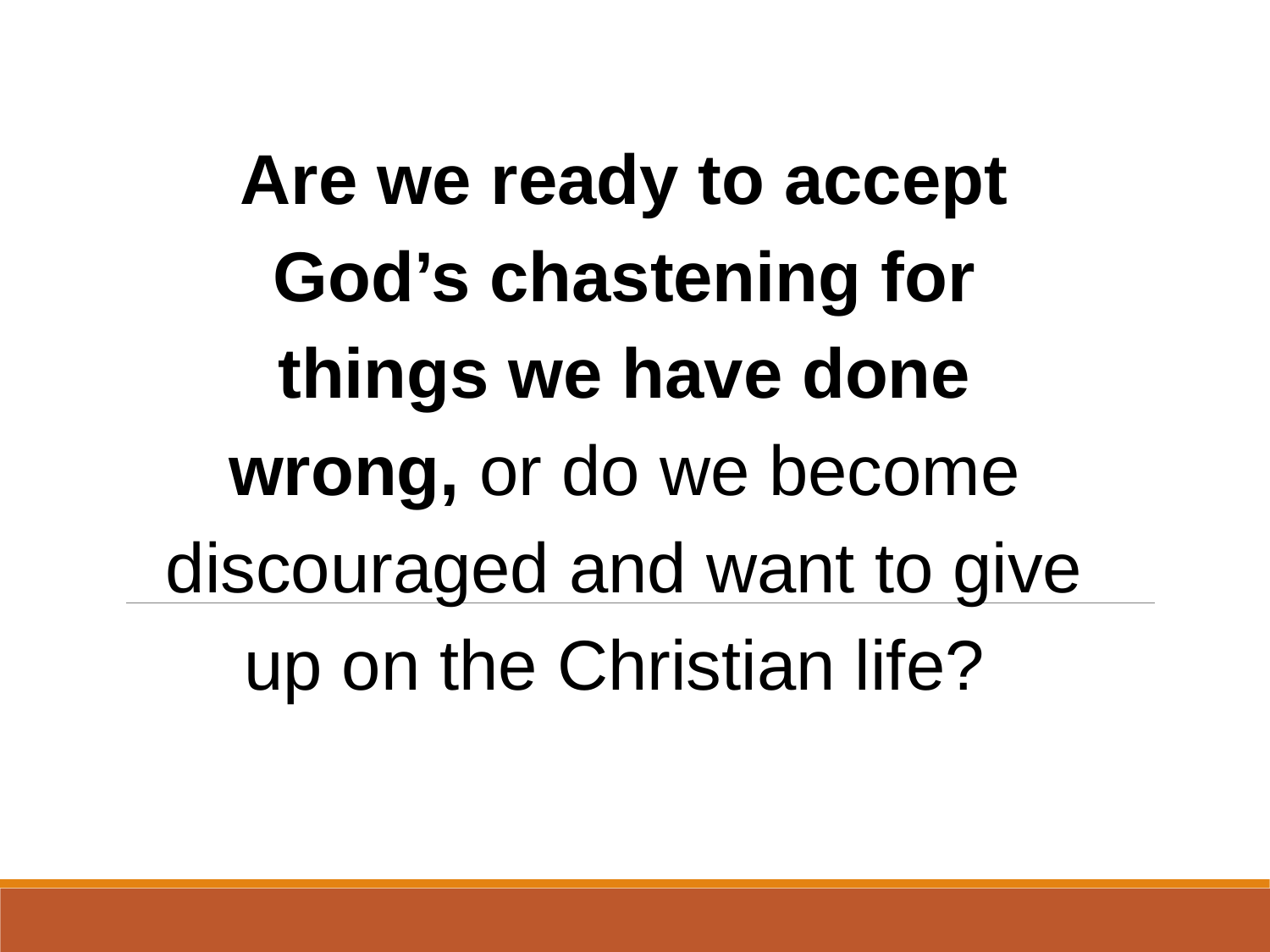

Are we ready to accept God’s chastening for things we have done wrong, or do we become discouraged and want to give up on the Christian life?